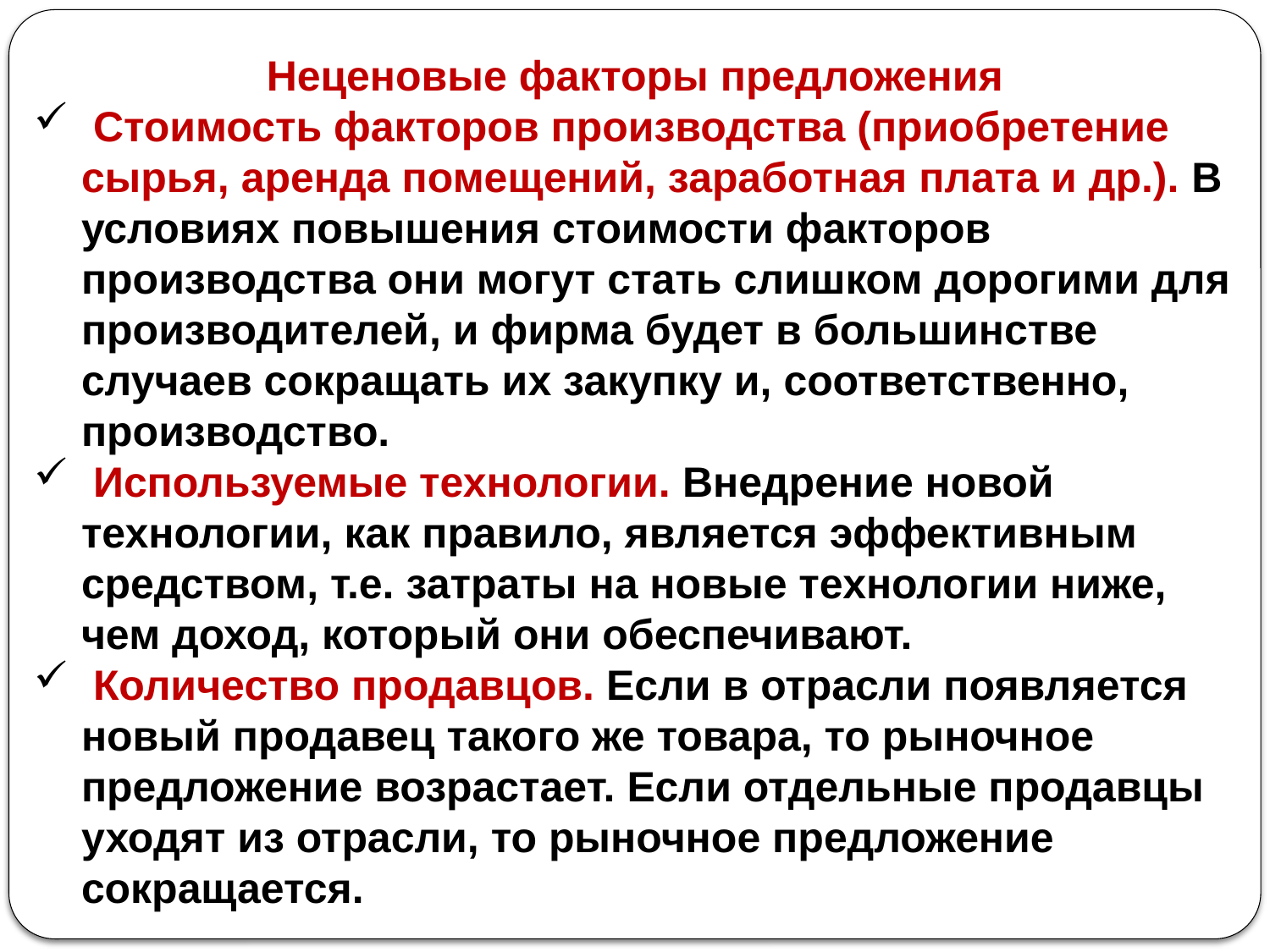

Неценовые факторы предложения
 Стоимость факторов производства (приобретение сырья, аренда помещений, заработная плата и др.). В условиях повышения стоимости факторов производства они могут стать слишком дорогими для производителей, и фирма будет в большинстве случаев сокращать их закупку и, соответственно, производство.
 Используемые технологии. Внедрение новой технологии, как правило, является эффективным средством, т.е. затраты на новые технологии ниже, чем доход, который они обеспечивают.
 Количество продавцов. Если в отрасли появляется новый продавец такого же товара, то рыночное предложение возрастает. Если отдельные продавцы уходят из отрасли, то рыночное предложение сокращается.